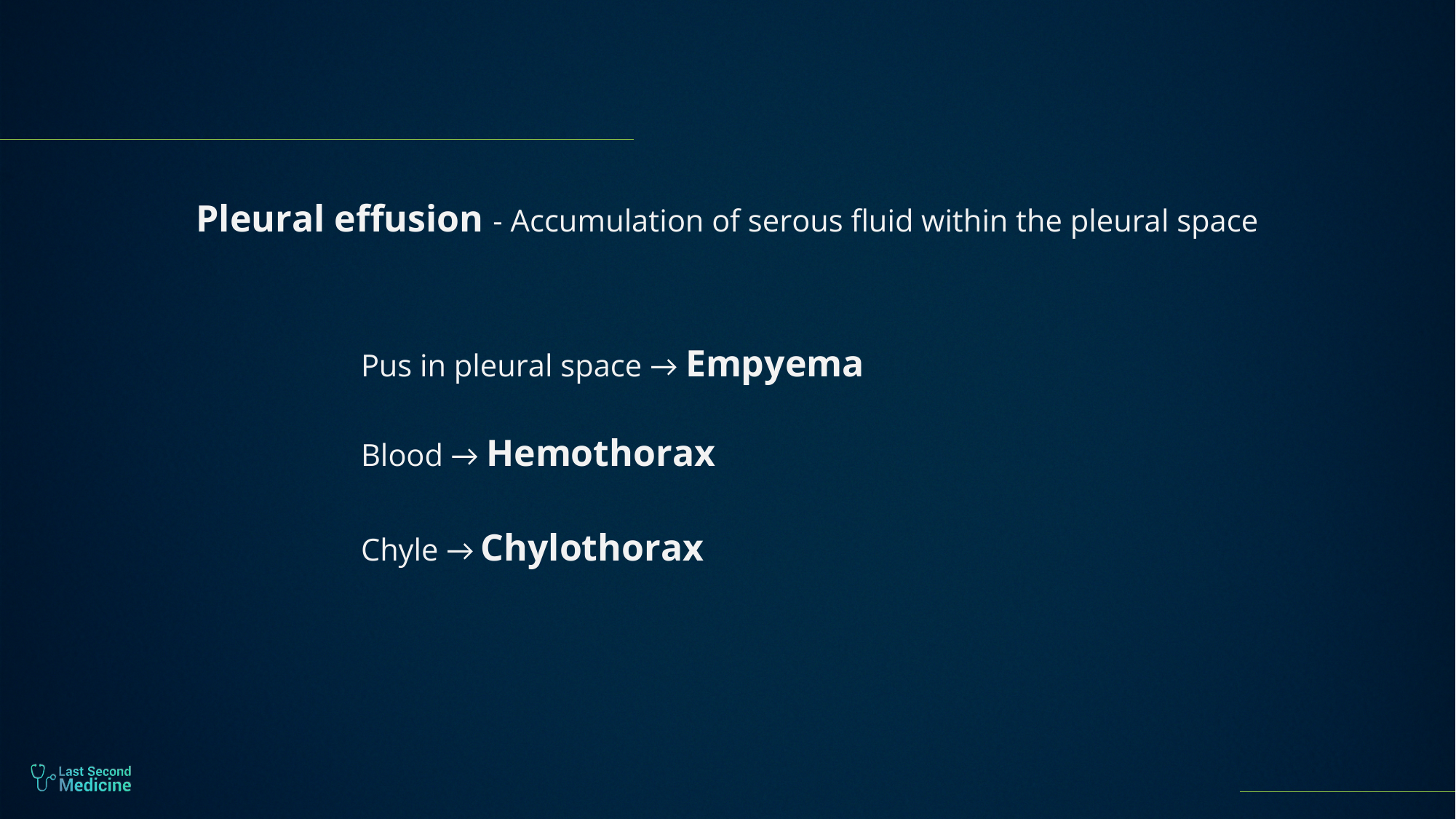

#
Pleural effusion - Accumulation of serous fluid within the pleural space
Pus in pleural space → Empyema
Blood → Hemothorax
Chyle → Chylothorax